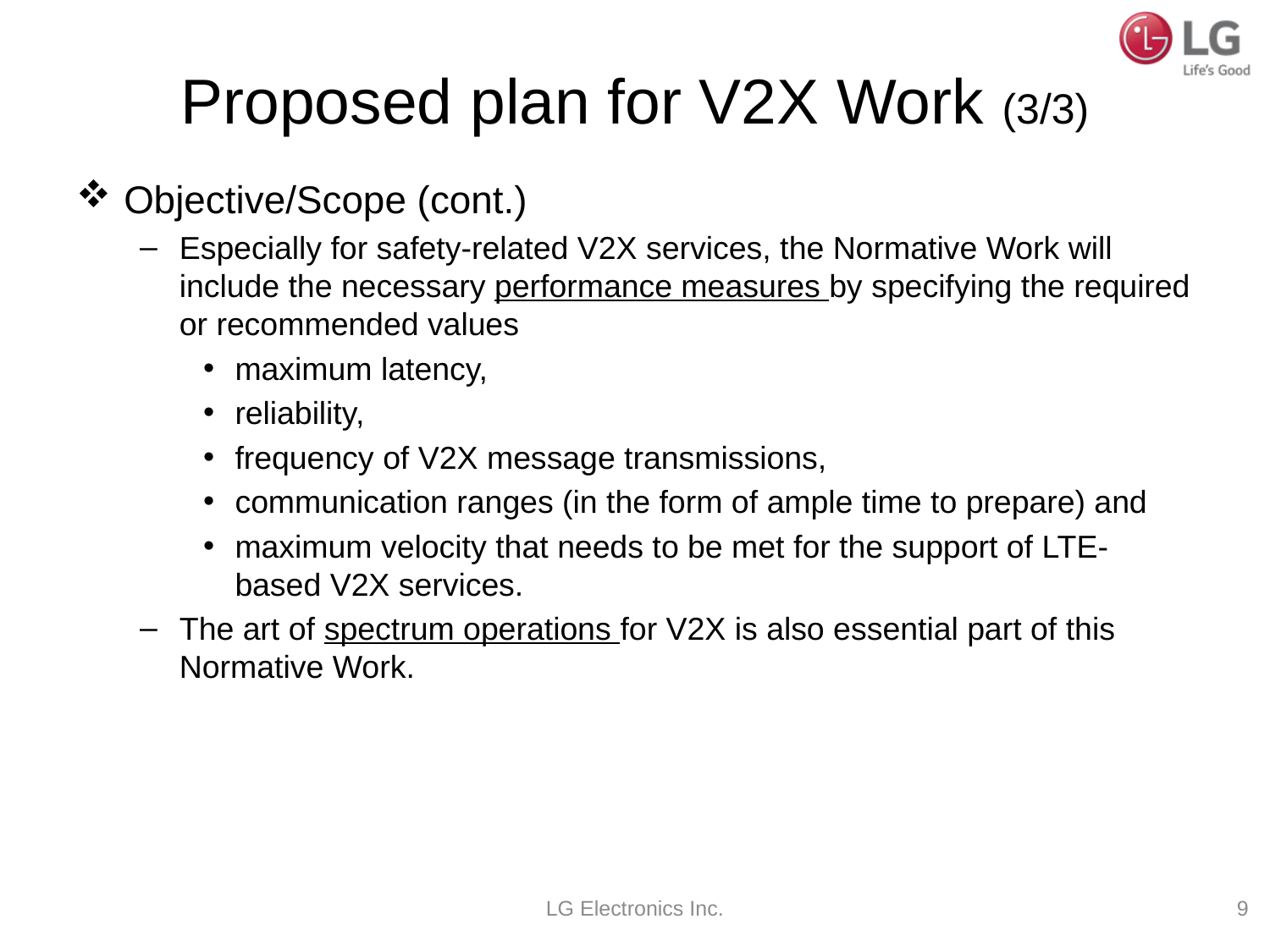

# Proposed plan for V2X Work (3/3)
Objective/Scope (cont.)
Especially for safety-related V2X services, the Normative Work will include the necessary performance measures by specifying the required or recommended values
maximum latency,
reliability,
frequency of V2X message transmissions,
communication ranges (in the form of ample time to prepare) and
maximum velocity that needs to be met for the support of LTE-based V2X services.
The art of spectrum operations for V2X is also essential part of this Normative Work.

LG Electronics Inc.
9